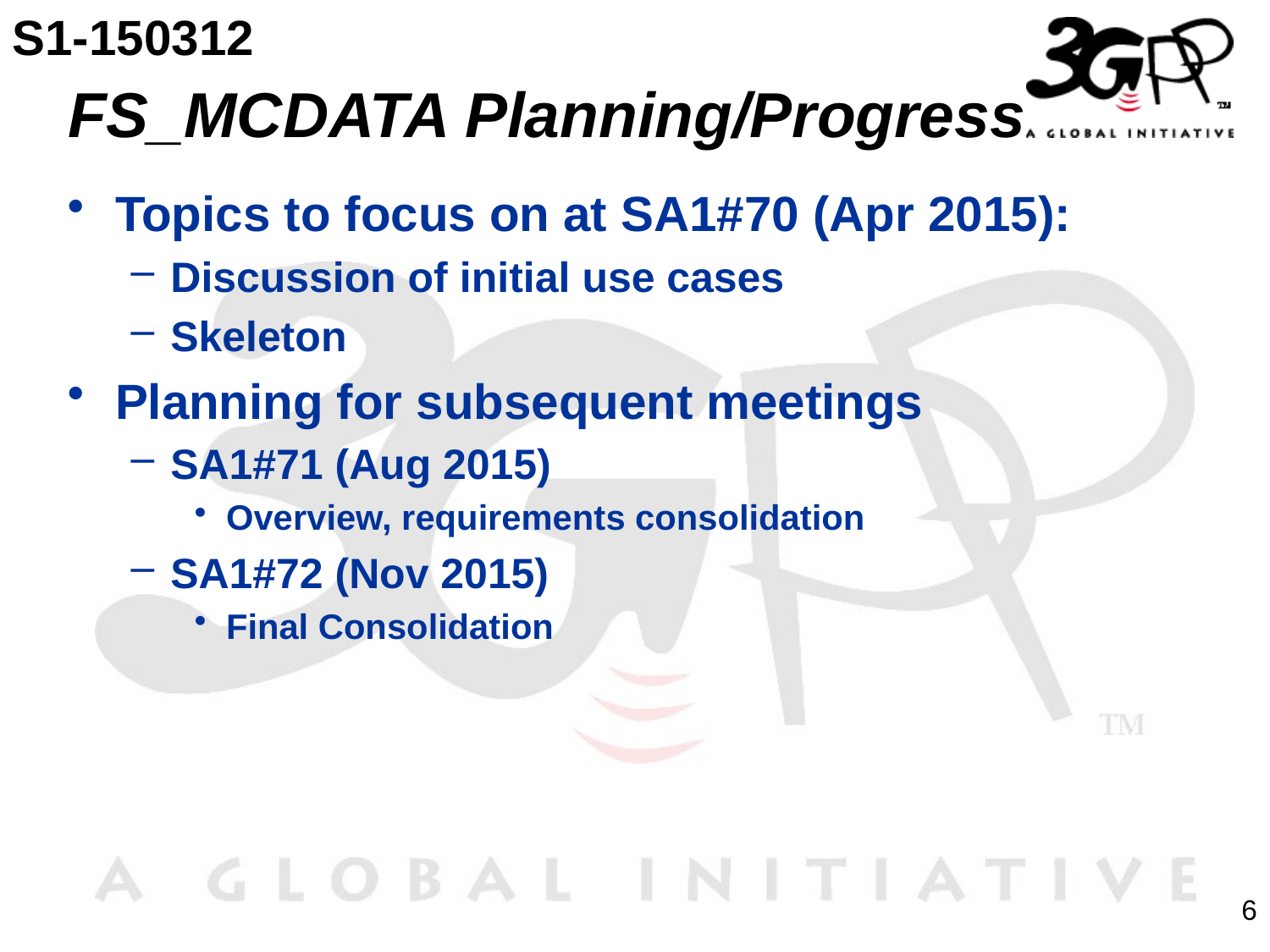

S1-150312
# FS_MCDATA Planning/Progress
Topics to focus on at SA1#70 (Apr 2015):
Discussion of initial use cases
Skeleton
Planning for subsequent meetings
SA1#71 (Aug 2015)
Overview, requirements consolidation
SA1#72 (Nov 2015)
Final Consolidation
6